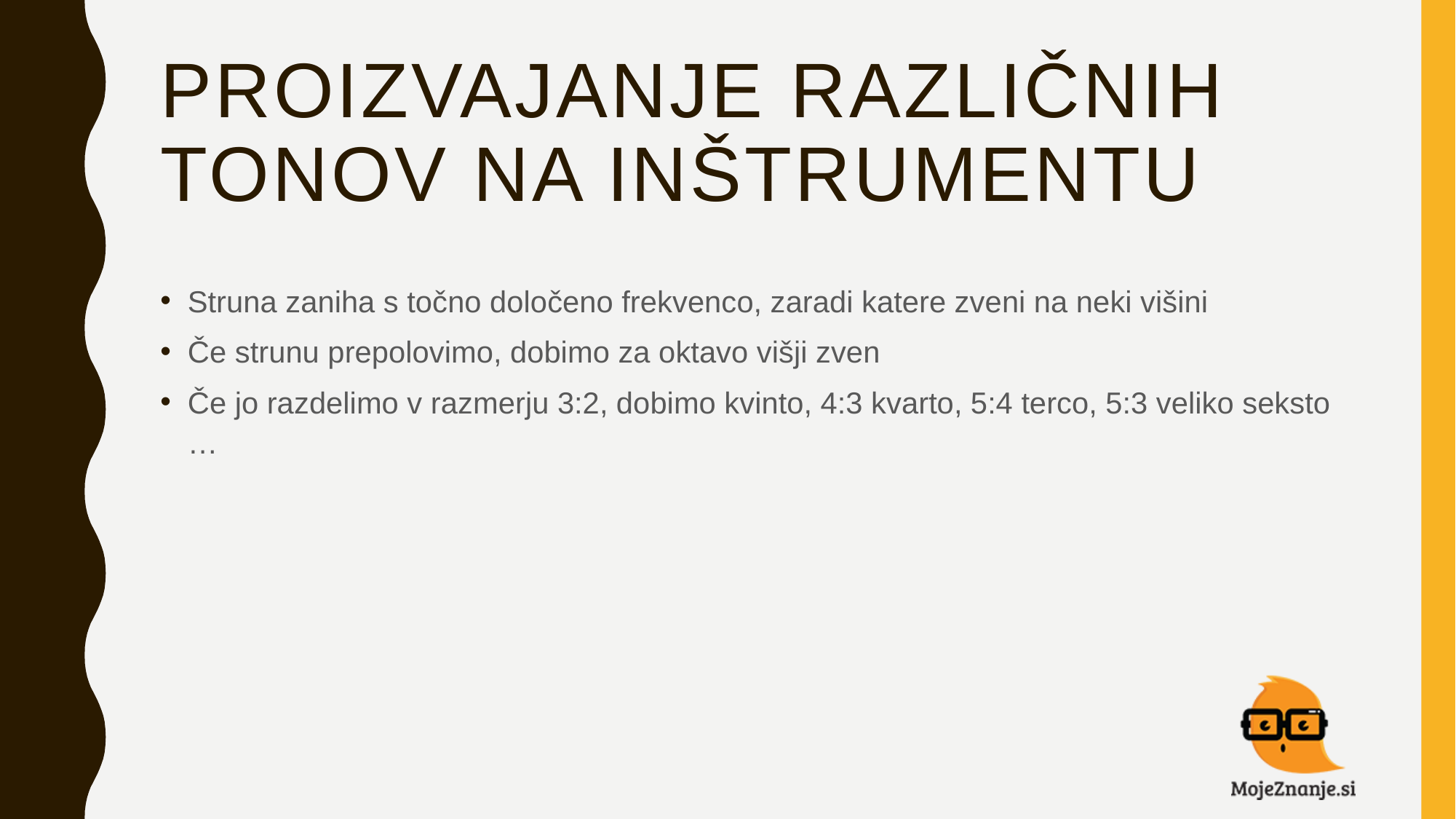

# Proizvajanje različnih tonov na inštrumentu
Struna zaniha s točno določeno frekvenco, zaradi katere zveni na neki višini
Če strunu prepolovimo, dobimo za oktavo višji zven
Če jo razdelimo v razmerju 3:2, dobimo kvinto, 4:3 kvarto, 5:4 terco, 5:3 veliko seksto …